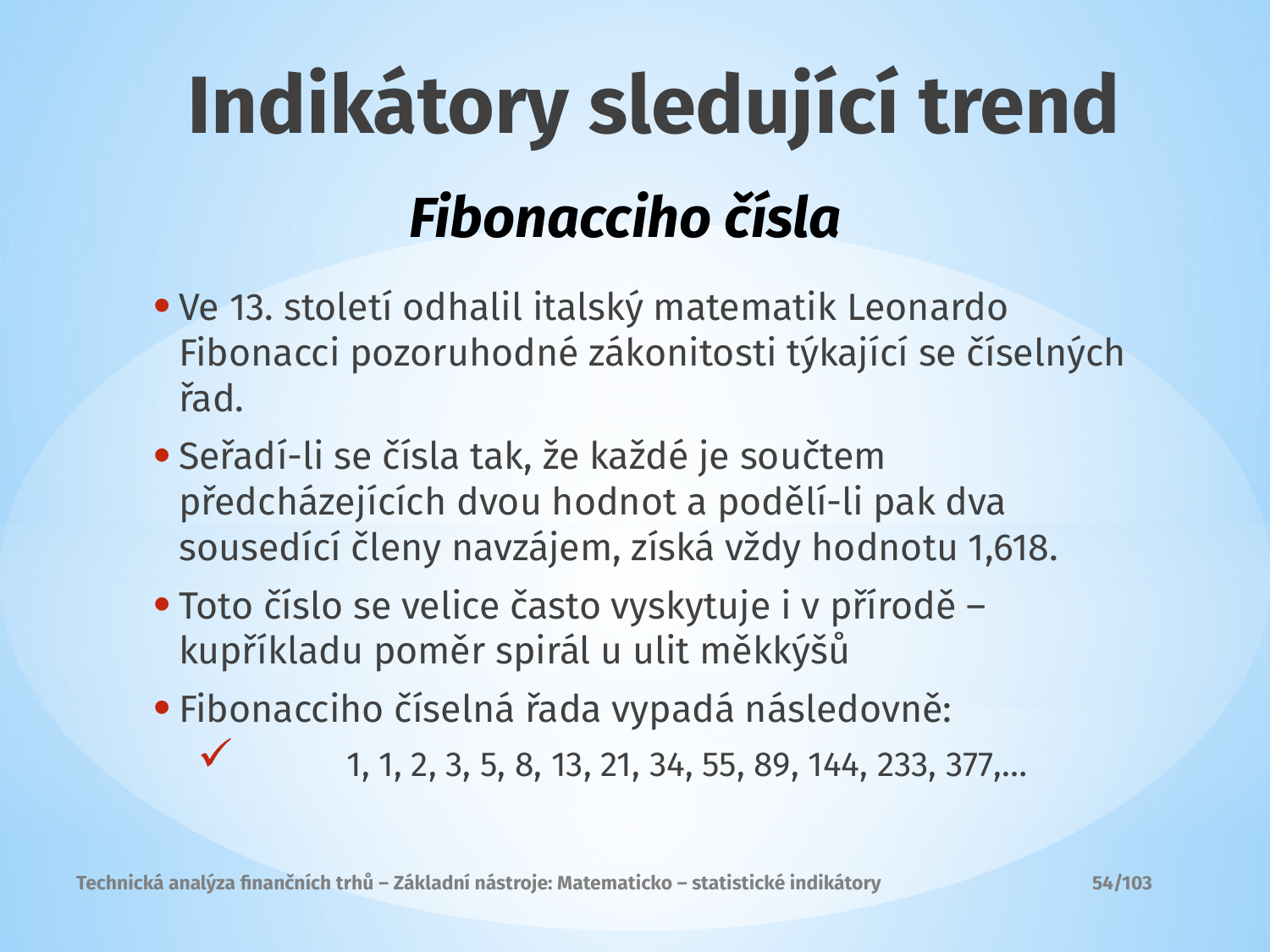

Indikátory sledující trend
Fibonacciho čísla
Ve 13. století odhalil italský matematik Leonardo Fibonacci pozoruhodné zákonitosti týkající se číselných řad.
Seřadí-li se čísla tak, že každé je součtem předcházejících dvou hodnot a podělí-li pak dva sousedící členy navzájem, získá vždy hodnotu 1,618.
Toto číslo se velice často vyskytuje i v přírodě – kupříkladu poměr spirál u ulit měkkýšů
Fibonacciho číselná řada vypadá následovně:
	1, 1, 2, 3, 5, 8, 13, 21, 34, 55, 89, 144, 233, 377,…
Technická analýza finančních trhů – Základní nástroje: Matematicko – statistické indikátory		54/103